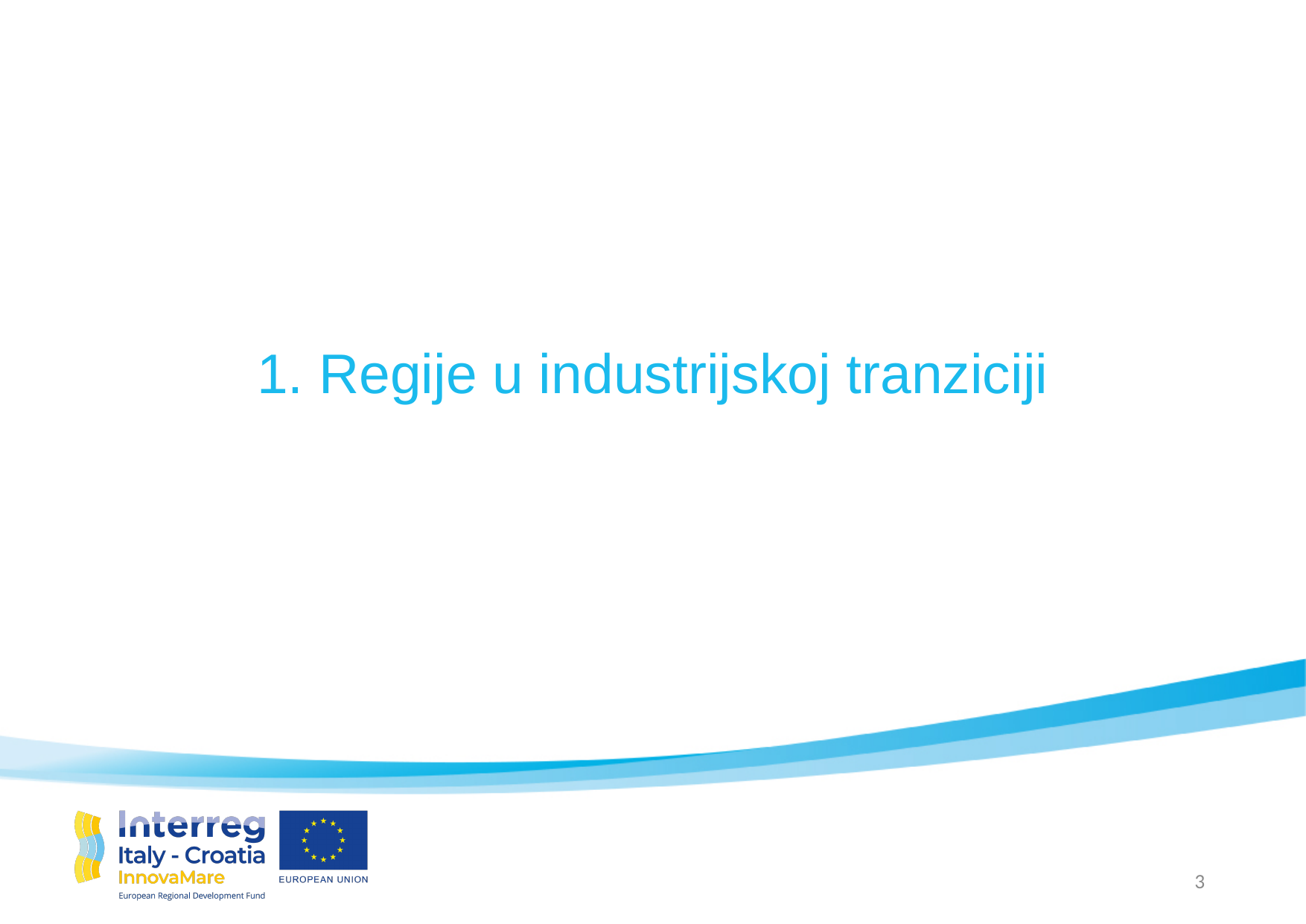

# 1. Regije u industrijskoj tranziciji
3